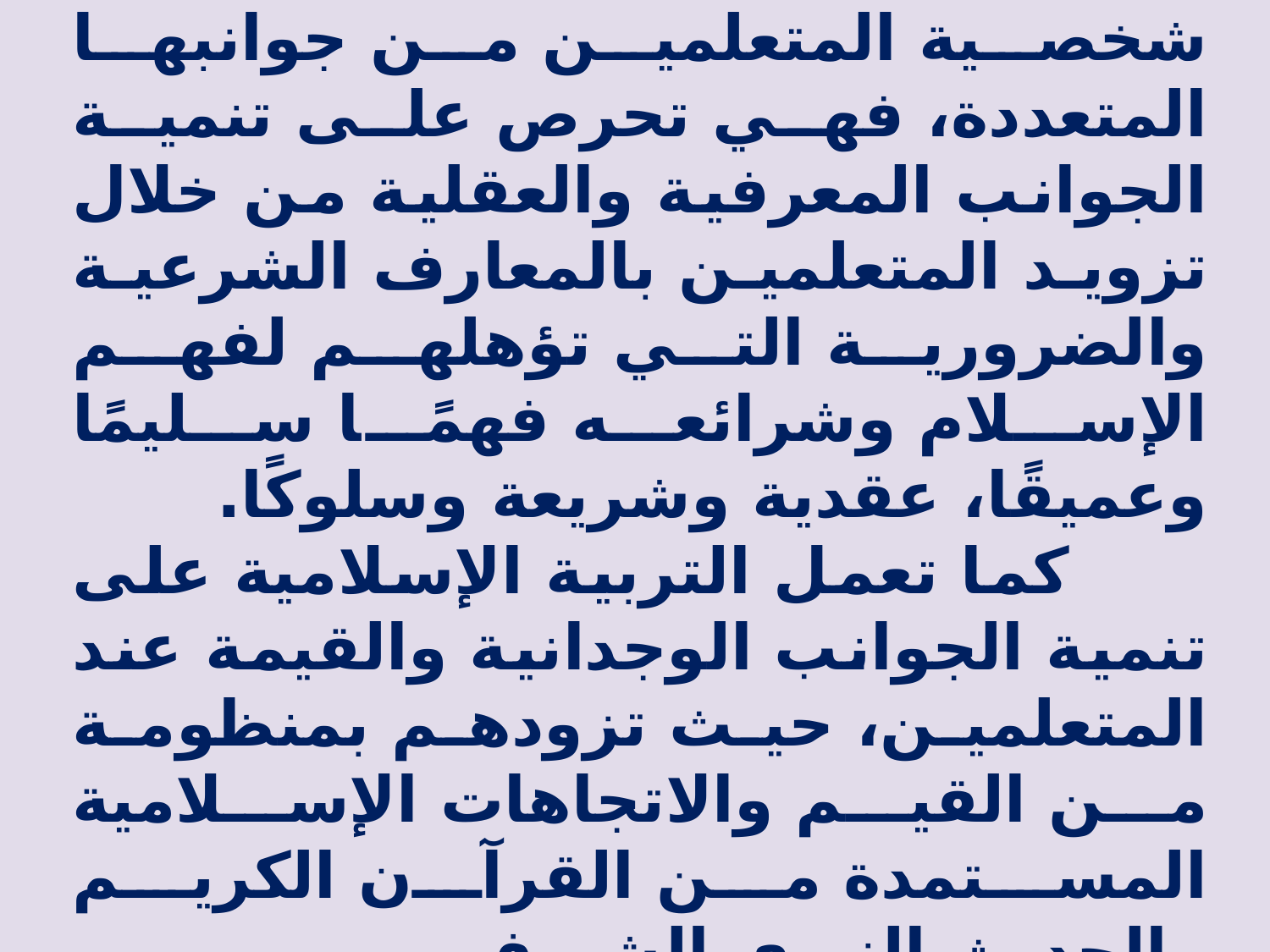

تقويم أداء الطلبة في التربية الإسلامية:
   تُعني التربية الإسلامية بتنمية شخصية المتعلمين من جوانبها المتعددة، فهي تحرص على تنمية الجوانب المعرفية والعقلية من خلال تزويد المتعلمين بالمعارف الشرعية والضرورية التي تؤهلهم لفهم الإسلام وشرائعه فهمًا سليمًا وعميقًا، عقدية وشريعة وسلوكًا.
    كما تعمل التربية الإسلامية على تنمية الجوانب الوجدانية والقيمة عند المتعلمين، حيث تزودهم بمنظومة من القيم والاتجاهات الإسلامية المستمدة من القرآن الكريم والحديث النبوي الشريف.